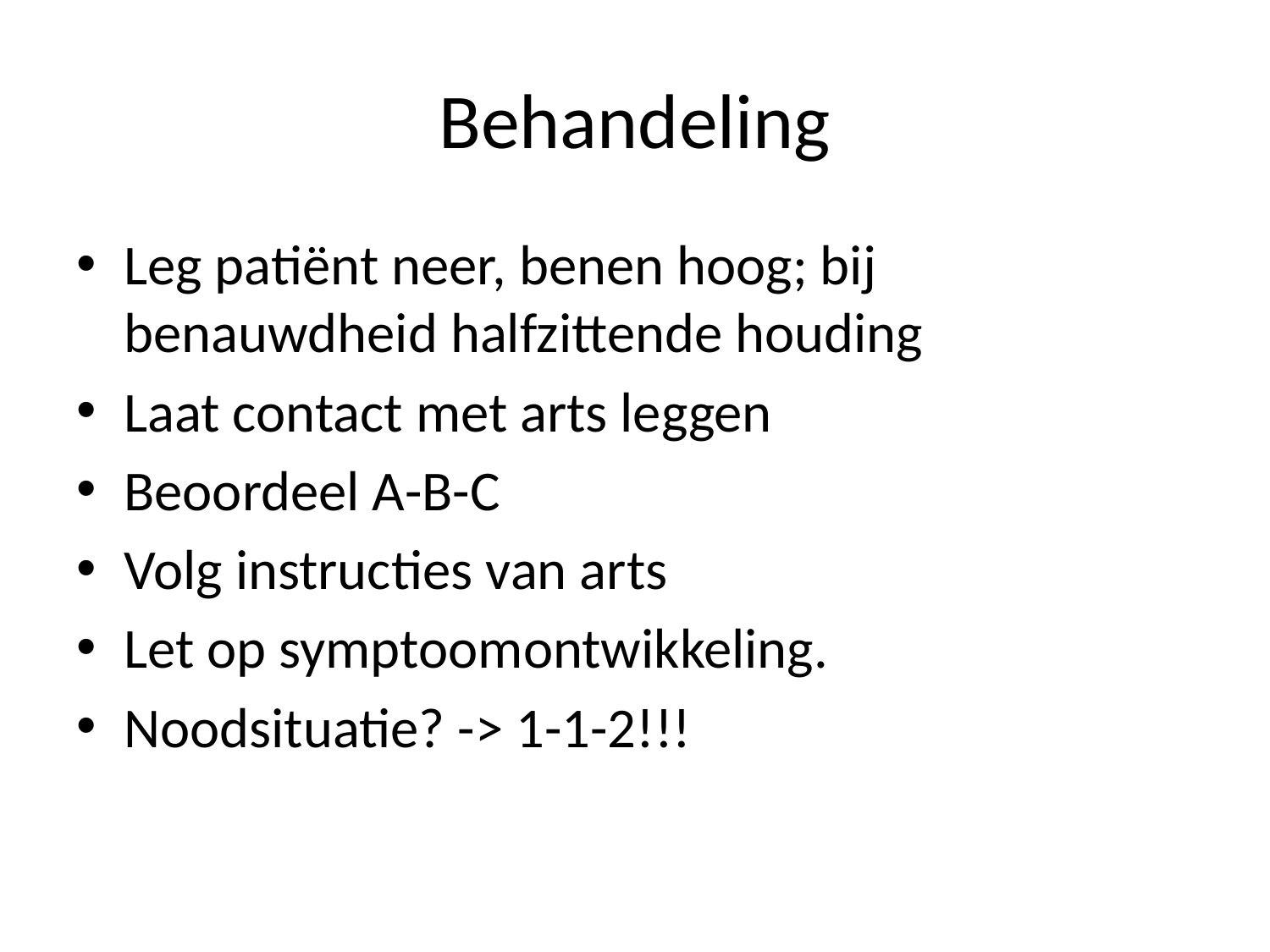

# Behandeling
Leg patiënt neer, benen hoog; bij benauwdheid halfzittende houding
Laat contact met arts leggen
Beoordeel A-B-C
Volg instructies van arts
Let op symptoomontwikkeling.
Noodsituatie? -> 1-1-2!!!